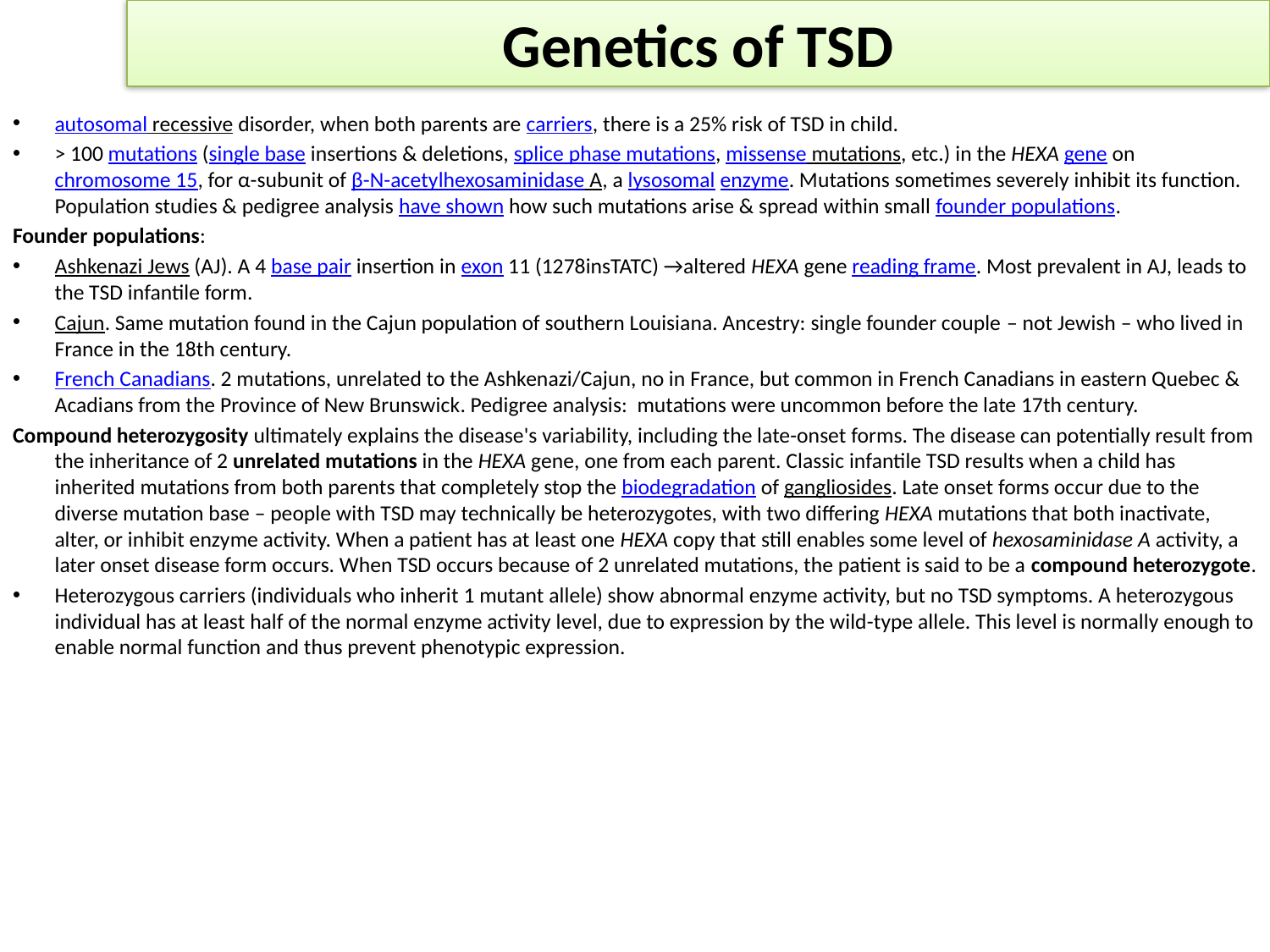

# Genetics of TSD
autosomal recessive disorder, when both parents are carriers, there is a 25% risk of TSD in child.
> 100 mutations (single base insertions & deletions, splice phase mutations, missense mutations, etc.) in the HEXA gene on chromosome 15, for α-subunit of β-N-acetylhexosaminidase A, a lysosomal enzyme. Mutations sometimes severely inhibit its function. Population studies & pedigree analysis have shown how such mutations arise & spread within small founder populations.
Founder populations:
Ashkenazi Jews (AJ). A 4 base pair insertion in exon 11 (1278insTATC) →altered HEXA gene reading frame. Most prevalent in AJ, leads to the TSD infantile form.
Cajun. Same mutation found in the Cajun population of southern Louisiana. Ancestry: single founder couple – not Jewish – who lived in France in the 18th century.
French Canadians. 2 mutations, unrelated to the Ashkenazi/Cajun, no in France, but common in French Canadians in eastern Quebec & Acadians from the Province of New Brunswick. Pedigree analysis:  mutations were uncommon before the late 17th century.
Compound heterozygosity ultimately explains the disease's variability, including the late-onset forms. The disease can potentially result from the inheritance of 2 unrelated mutations in the HEXA gene, one from each parent. Classic infantile TSD results when a child has inherited mutations from both parents that completely stop the biodegradation of gangliosides. Late onset forms occur due to the diverse mutation base – people with TSD may technically be heterozygotes, with two differing HEXA mutations that both inactivate, alter, or inhibit enzyme activity. When a patient has at least one HEXA copy that still enables some level of hexosaminidase A activity, a later onset disease form occurs. When TSD occurs because of 2 unrelated mutations, the patient is said to be a compound heterozygote.
Heterozygous carriers (individuals who inherit 1 mutant allele) show abnormal enzyme activity, but no TSD symptoms. A heterozygous individual has at least half of the normal enzyme activity level, due to expression by the wild-type allele. This level is normally enough to enable normal function and thus prevent phenotypic expression.